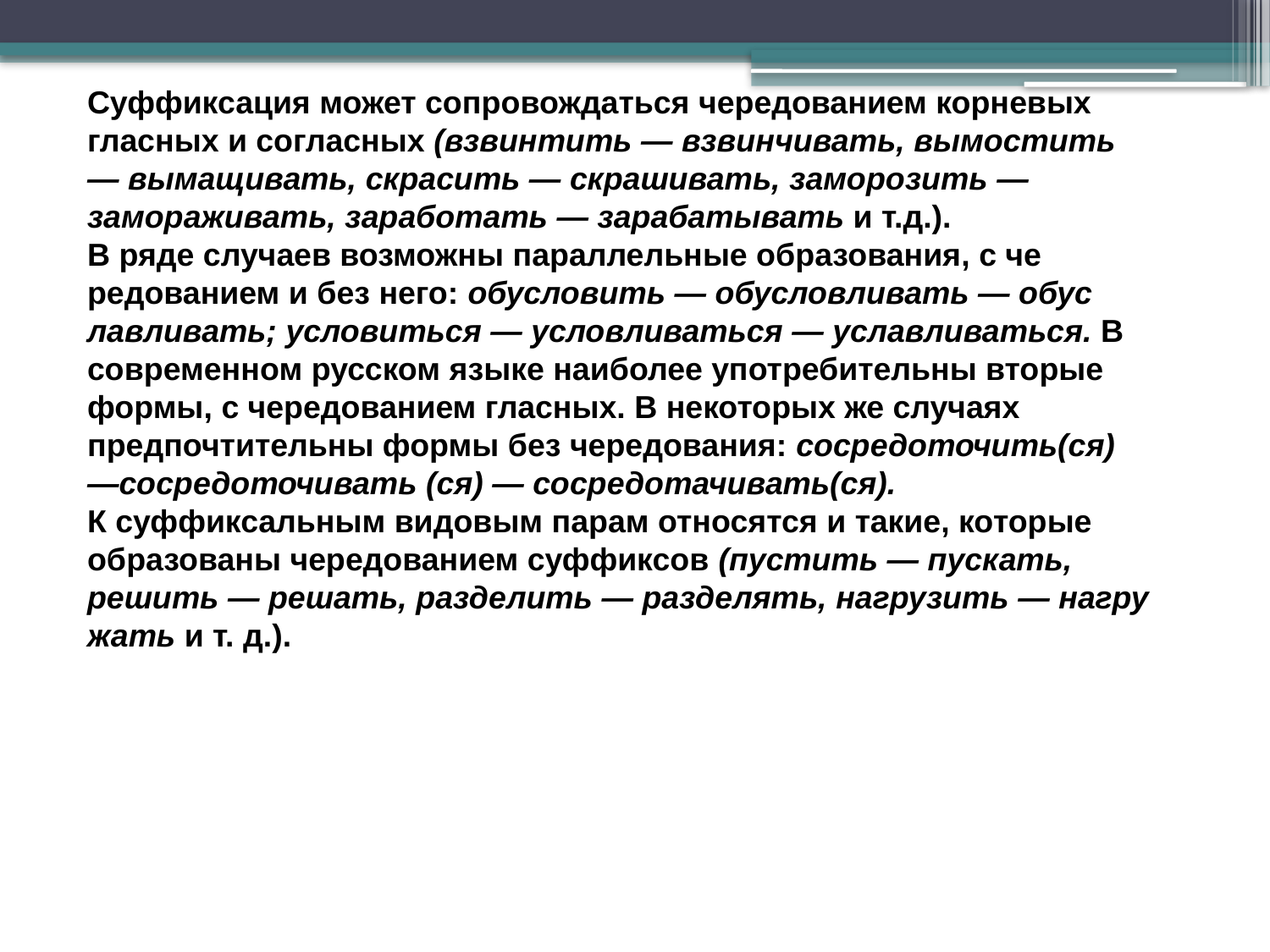

Суффиксация может сопровождаться чередованием корневых гласных и согласных (взвинтить — взвинчивать, вымостить — вымащивать, скрасить — скрашивать, заморозить — заморажи­вать, заработать — зарабатывать и т.д.).
В ряде случаев возможны параллельные образования, с че­редованием и без него: обусловить — обусловливать — обус­лавливать; условиться — условливаться — уславливаться. В сов­ременном русском языке наиболее употребительны вторые формы, с чередованием гласных. В некоторых же случаях предпочти­тельны формы без чередования: сосредоточить(ся) —сосредото­чивать (ся) — сосредотачивать(ся).
К суффиксальным видовым парам относятся и такие, ко­торые образованы чередованием суффиксов (пустить — пускать, решить — решать, разделить — разделять, нагрузить — нагру­жать и т. д.).